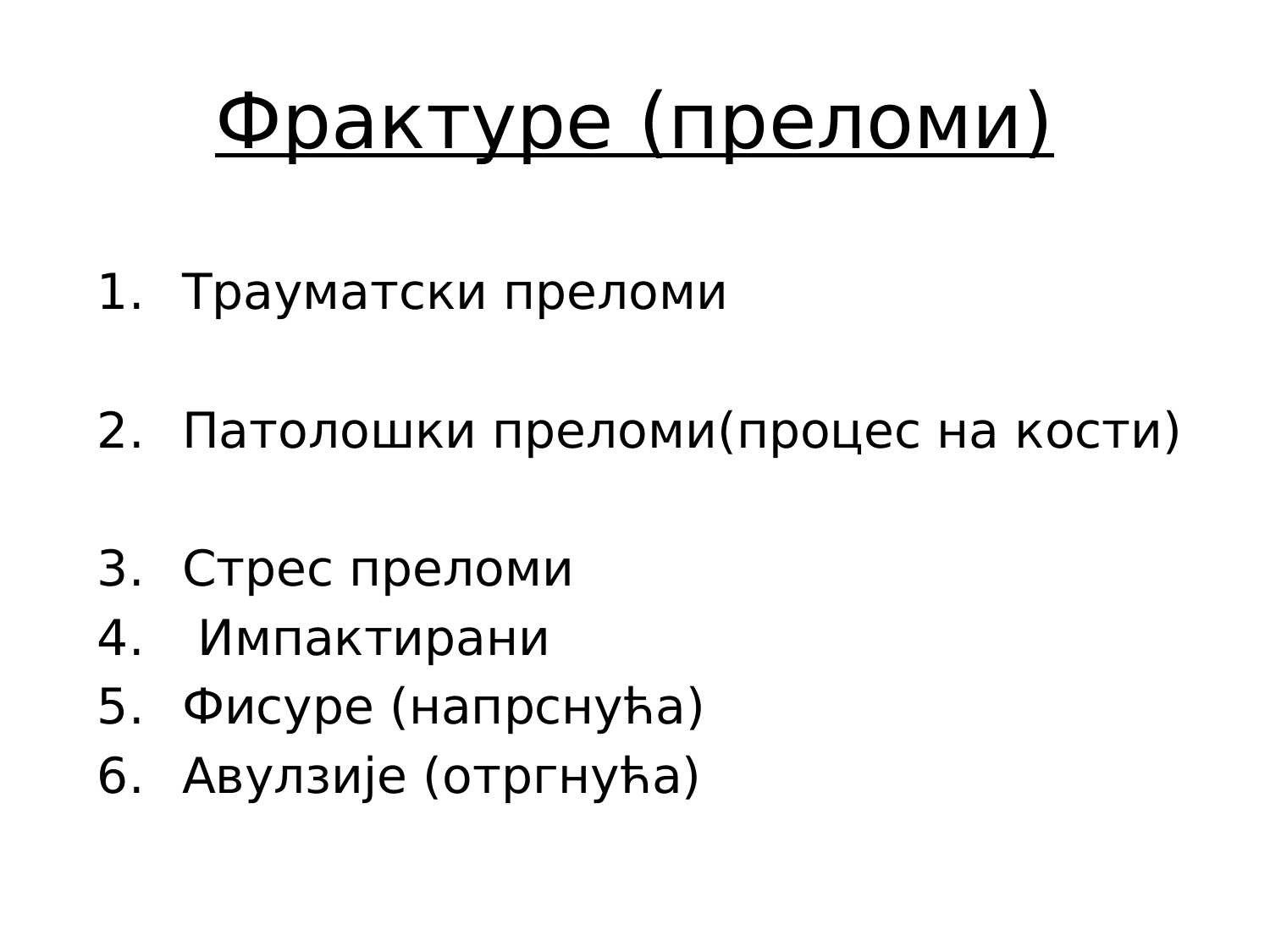

# Фрактуре (преломи)
Трауматски преломи

Патолошки преломи(процес на кости)

Стрес преломи
 Импактирани
Фисуре (напрснућа)
Авулзије (отргнућа)

Клиничка слика